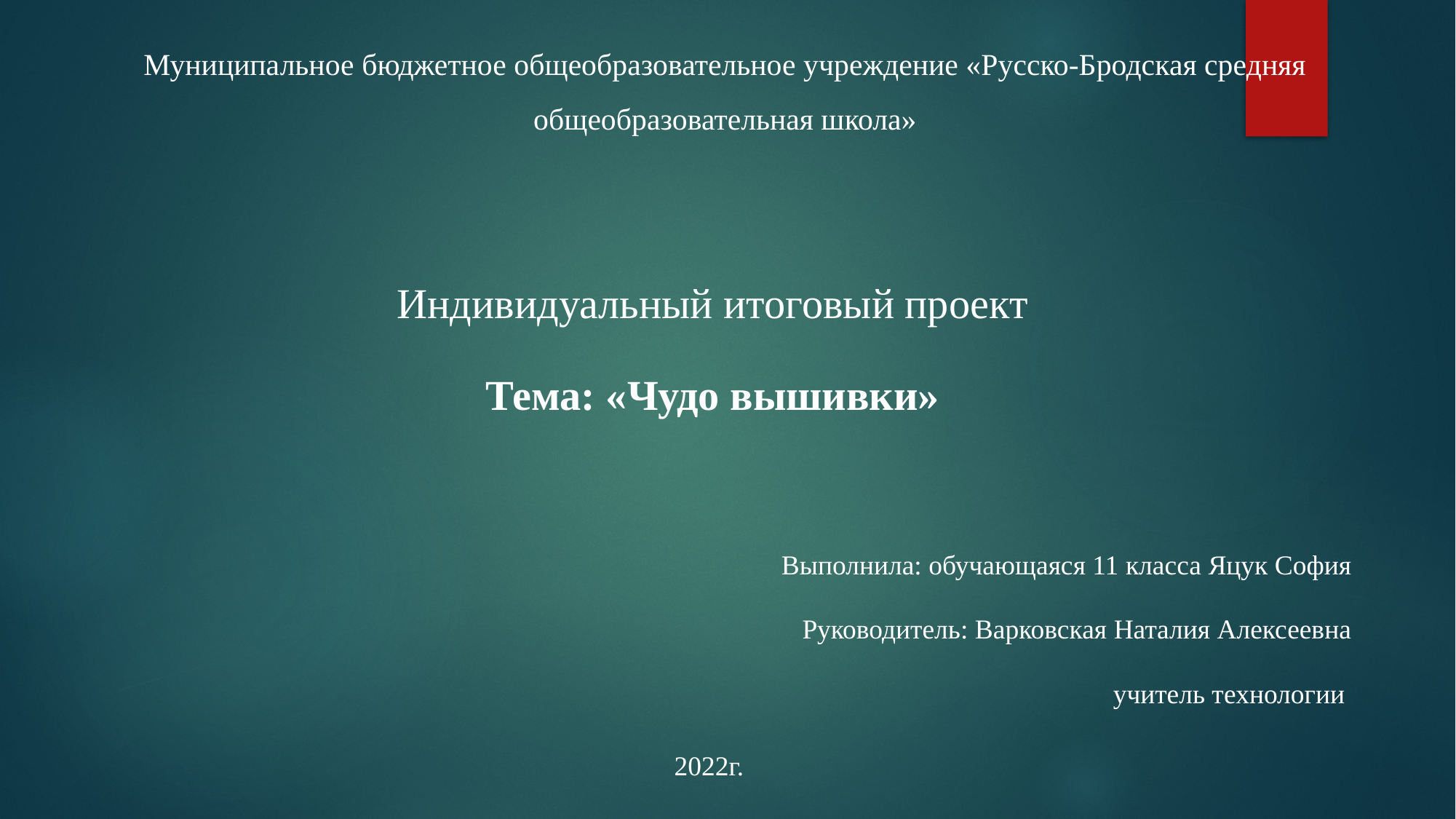

Муниципальное бюджетное общеобразовательное учреждение «Русско-Бродская средняя общеобразовательная школа»
Индивидуальный итоговый проект
Тема: «Чудо вышивки»
Выполнила: обучающаяся 11 класса Яцук София
Руководитель: Варковская Наталия Алексеевна
учитель технологии
2022г.